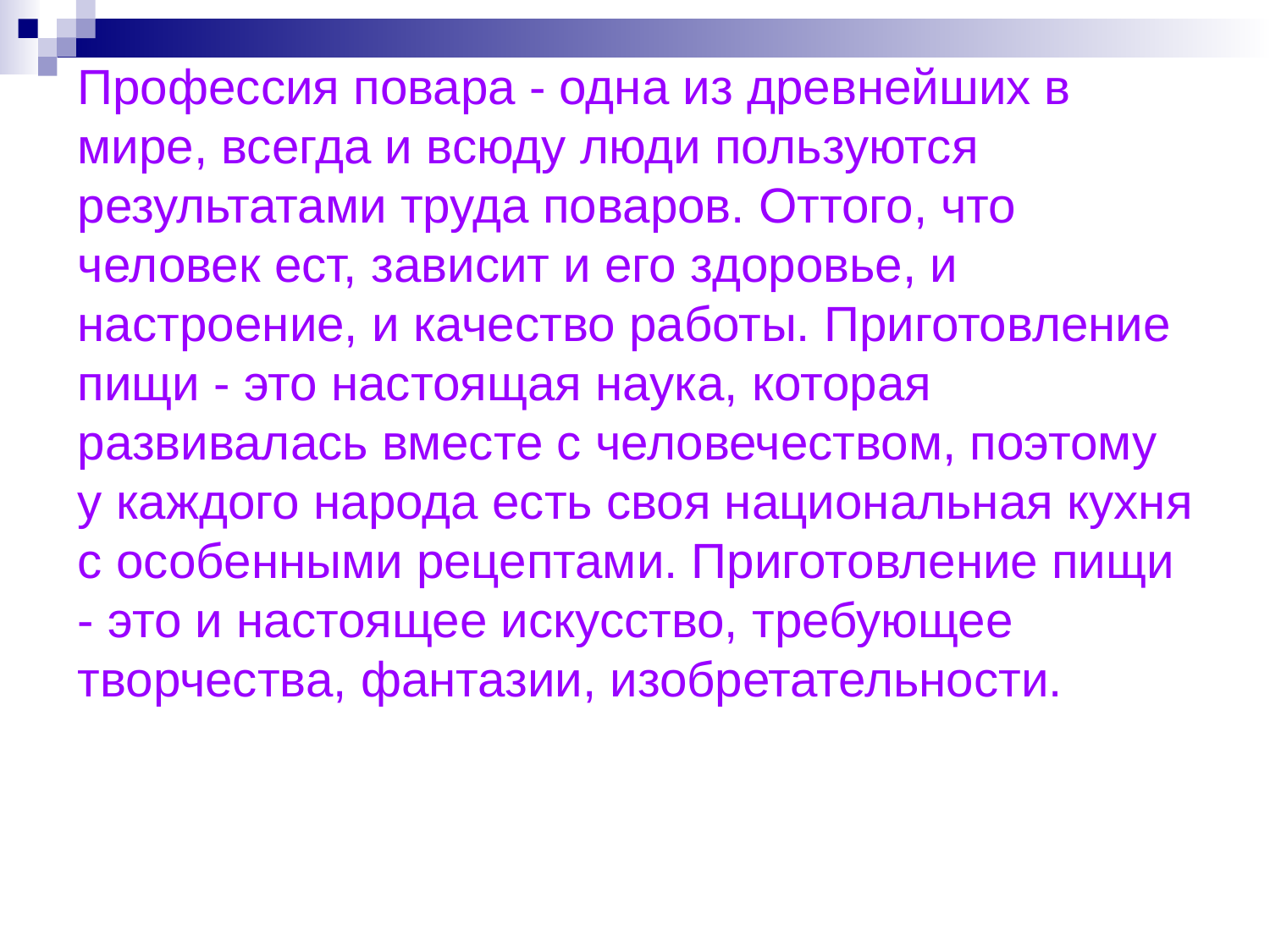

# Профессия повара - одна из древнейших в мире, всегда и всюду люди пользуются результатами труда поваров. Оттого, что человек ест, зависит и его здоровье, и настроение, и качество работы. Приготовление пищи - это настоящая наука, которая развивалась вместе с человечеством, поэтому у каждого народа есть своя национальная кухня с особенными рецептами. Приготовление пищи - это и настоящее искусство, требующее творчества, фантазии, изобретательности.